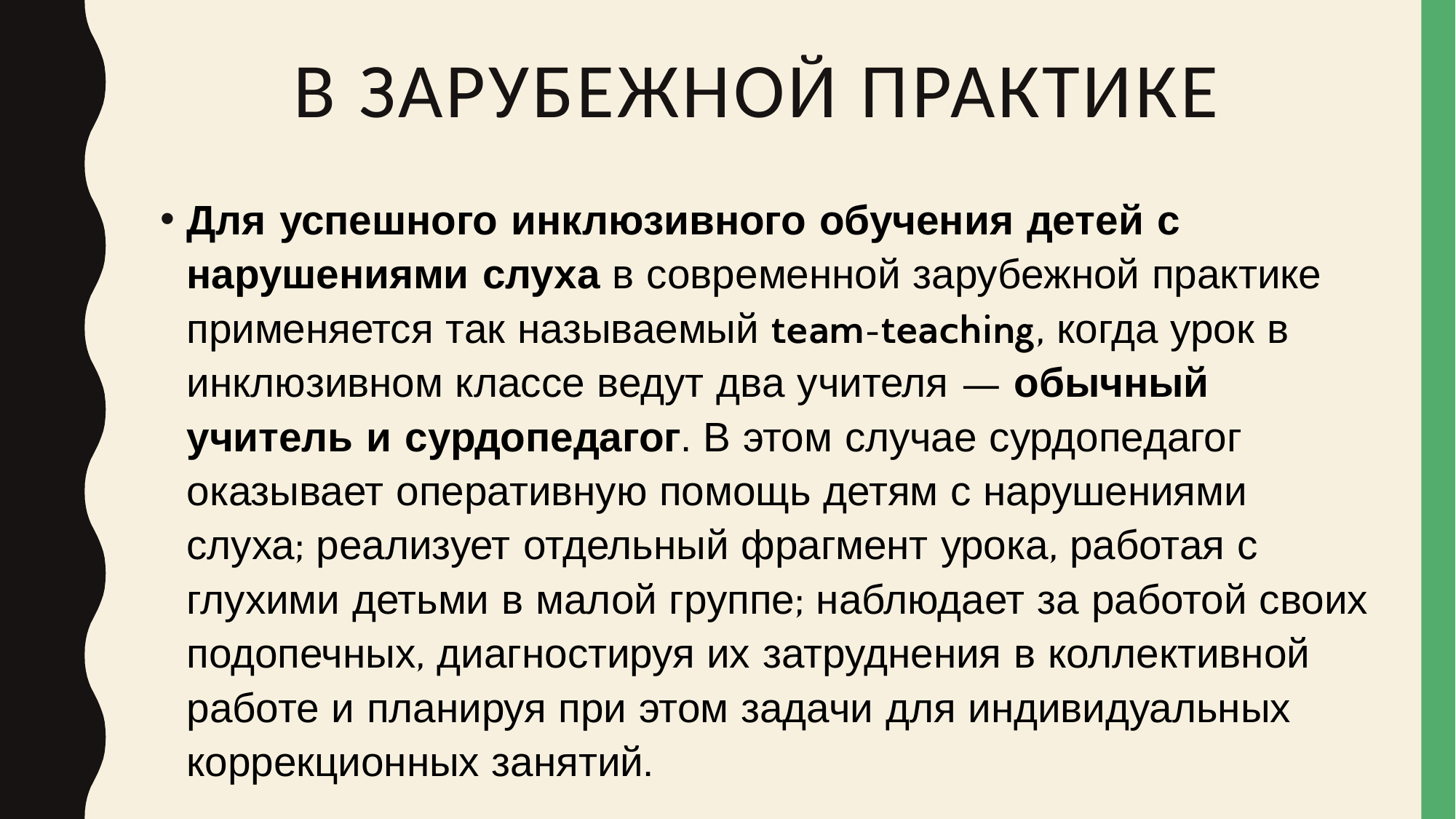

# В зарубежной практике
Для успешного инклюзивного обучения детей с нарушениями слуха в современной зарубежной практике применяется так называемый team-teaching, когда урок в инклюзивном классе ведут два учителя — обычный учитель и сурдопедагог. В этом случае сурдопедагог оказывает оперативную помощь детям с нарушениями слуха; реализует отдельный фрагмент урока, работая с глухими детьми в малой группе; наблюдает за работой своих подопечных, диагностируя их затруднения в коллективной работе и планируя при этом задачи для индивидуальных коррекционных занятий.